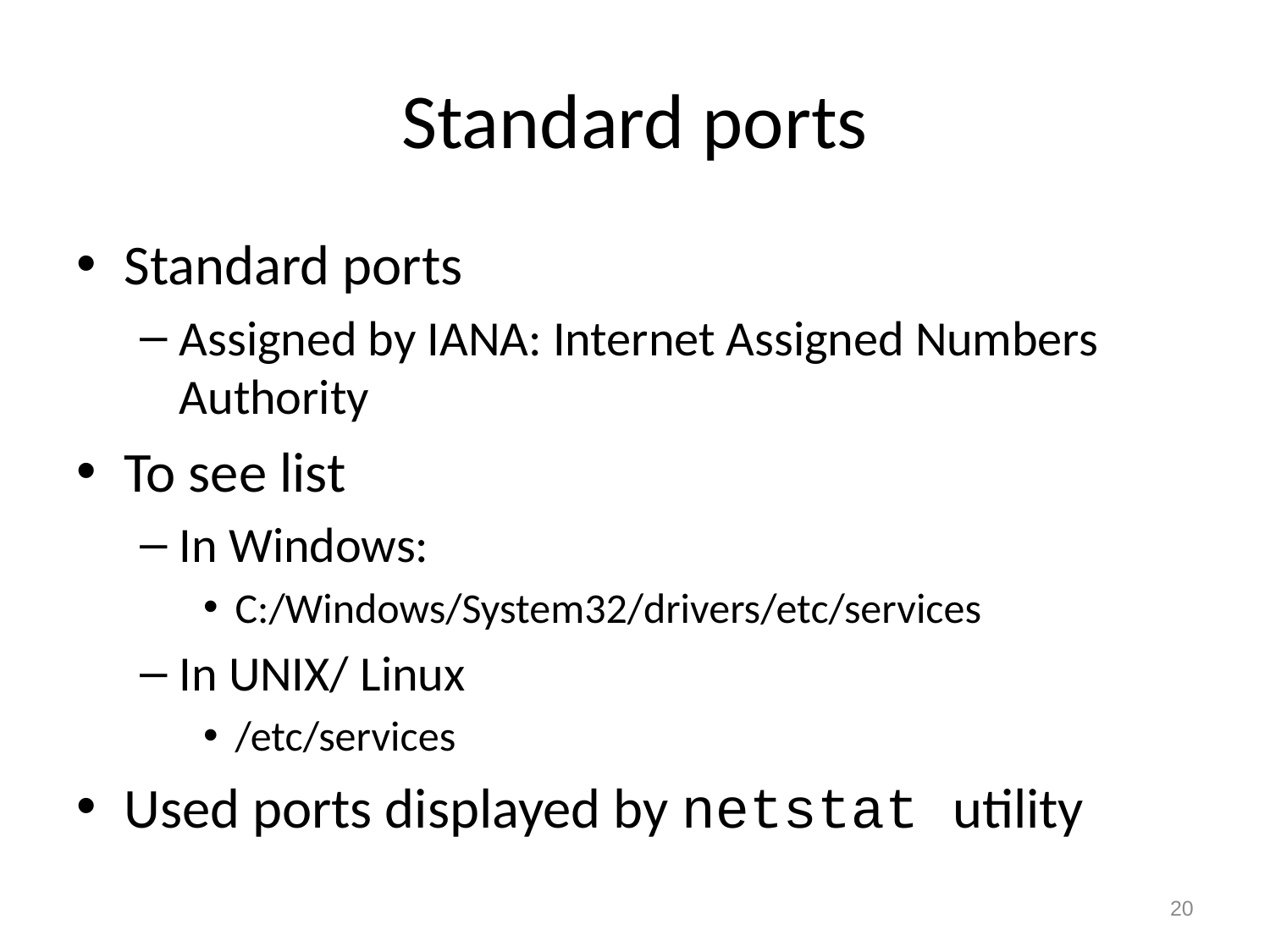

# Standard ports
Standard ports
Assigned by IANA: Internet Assigned Numbers Authority
To see list
In Windows:
C:/Windows/System32/drivers/etc/services
In UNIX/ Linux
/etc/services
Used ports displayed by netstat utility
20